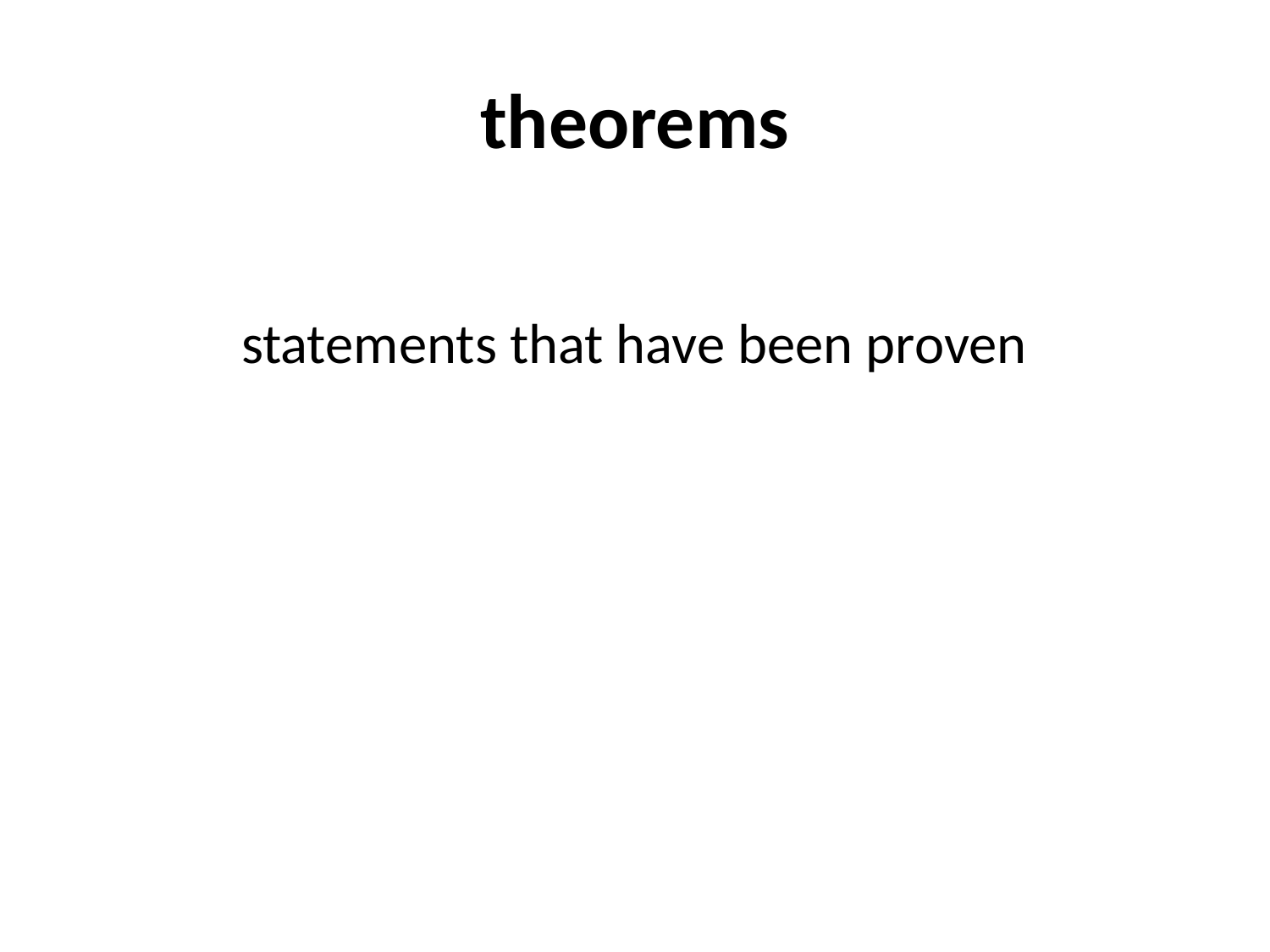

# theorems

             statements that have been proven